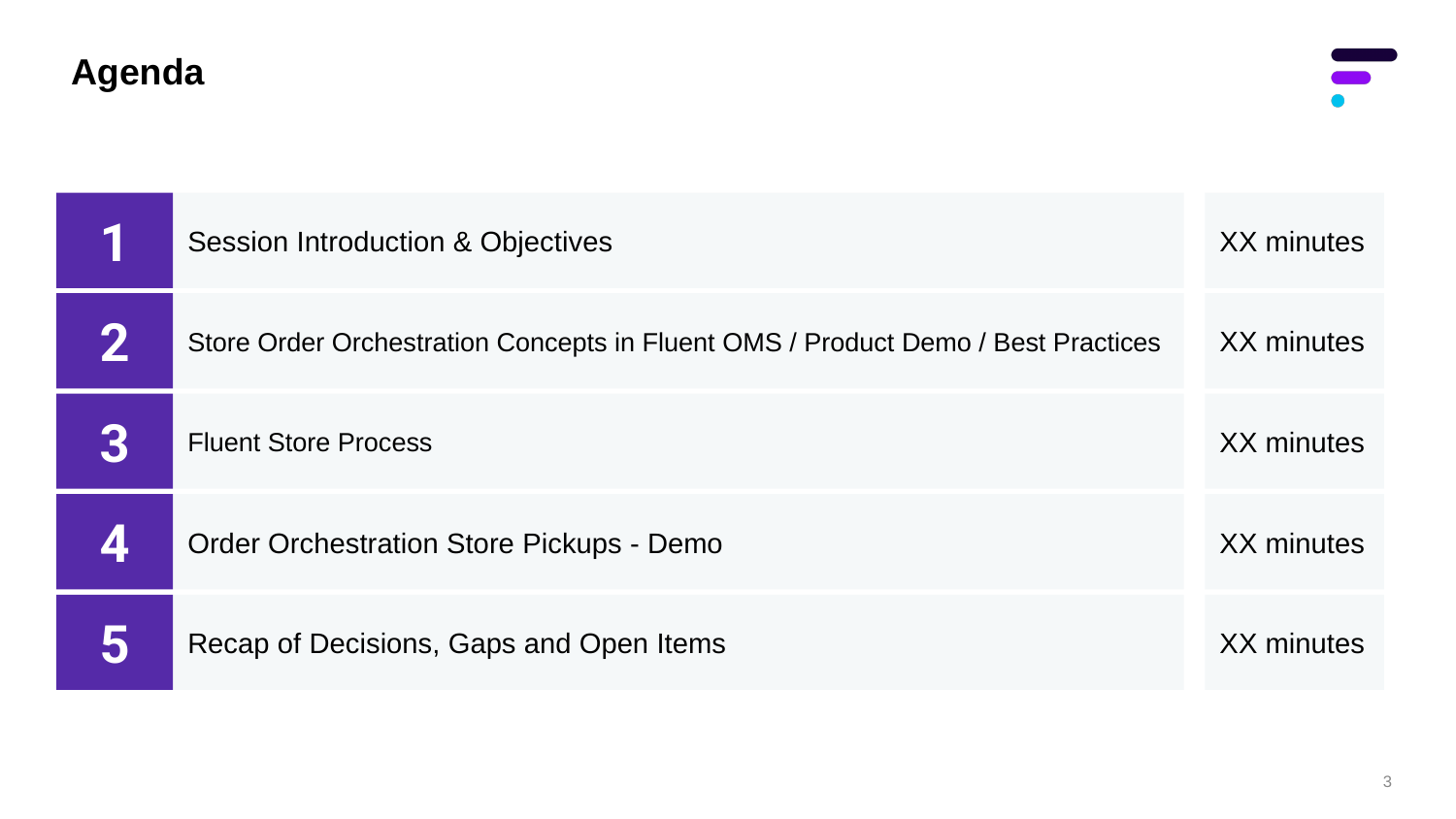

# Agenda

1
XX minutes
Session Introduction & Objectives
2
XX minutes
Store Order Orchestration Concepts in Fluent OMS / Product Demo / Best Practices
XX minutes
3
Fluent Store Process
XX minutes
4
Order Orchestration Store Pickups - Demo
XX minutes
5
Recap of Decisions, Gaps and Open Items